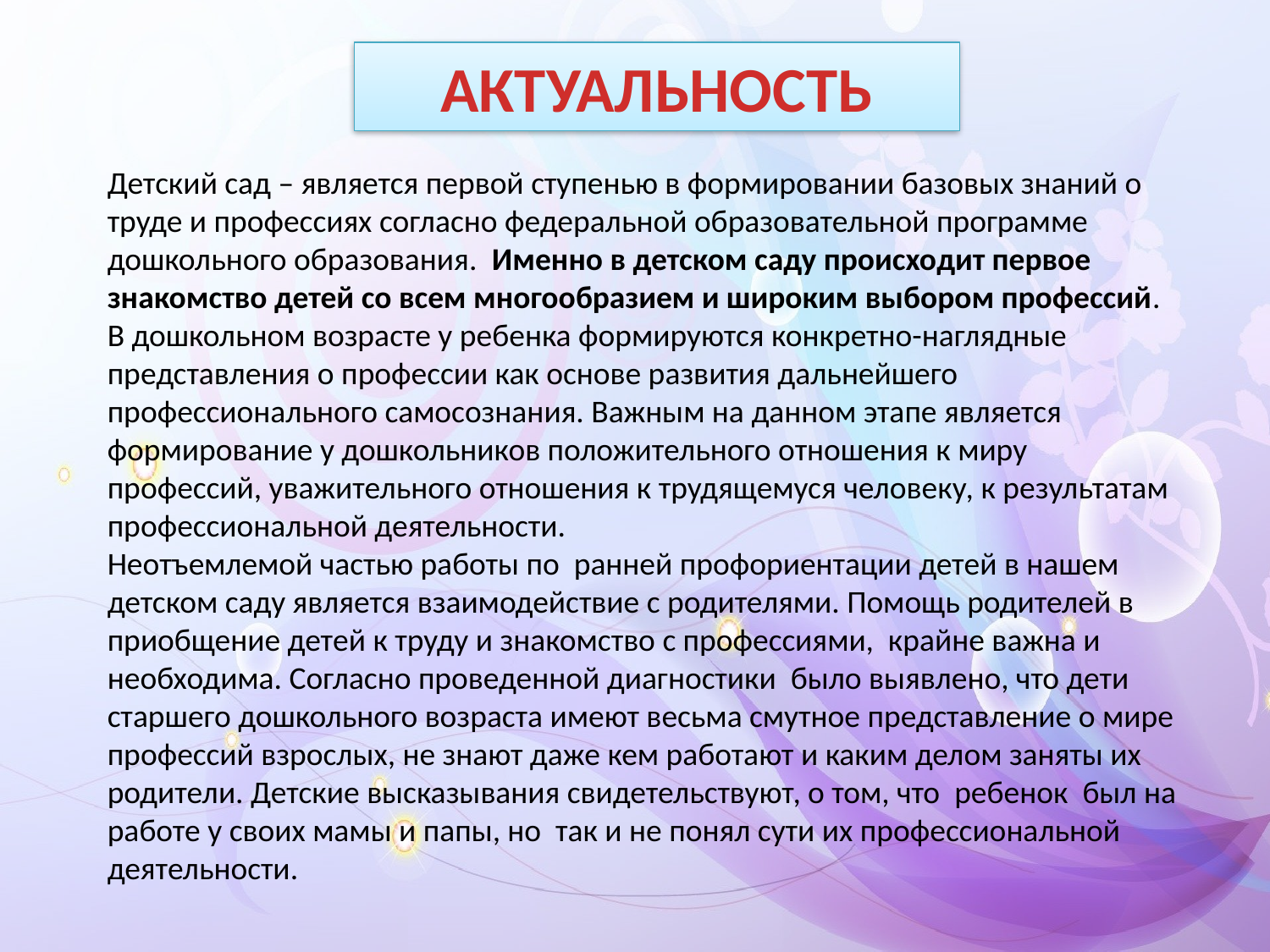

АКТУАЛЬНОСТЬ
Детский сад – является первой ступенью в формировании базовых знаний о труде и профессиях согласно федеральной образовательной программе дошкольного образования.  Именно в детском саду происходит первое знакомство детей со всем многообразием и широким выбором профессий. В дошкольном возрасте у ребенка формируются конкретно-наглядные представления о профессии как основе развития дальнейшего профессионального самосознания. Важным на данном этапе является формирование у дошкольников положительного отношения к миру профессий, уважительного отношения к трудящемуся человеку, к результатам профессиональной деятельности.
Неотъемлемой частью работы по  ранней профориентации детей в нашем детском саду является взаимодействие с родителями. Помощь родителей в приобщение детей к труду и знакомство с профессиями,  крайне важна и необходима. Согласно проведенной диагностики  было выявлено, что дети старшего дошкольного возраста имеют весьма смутное представление о мире профессий взрослых, не знают даже кем работают и каким делом заняты их родители. Детские высказывания свидетельствуют, о том, что  ребенок  был на работе у своих мамы и папы, но  так и не понял сути их профессиональной деятельности.